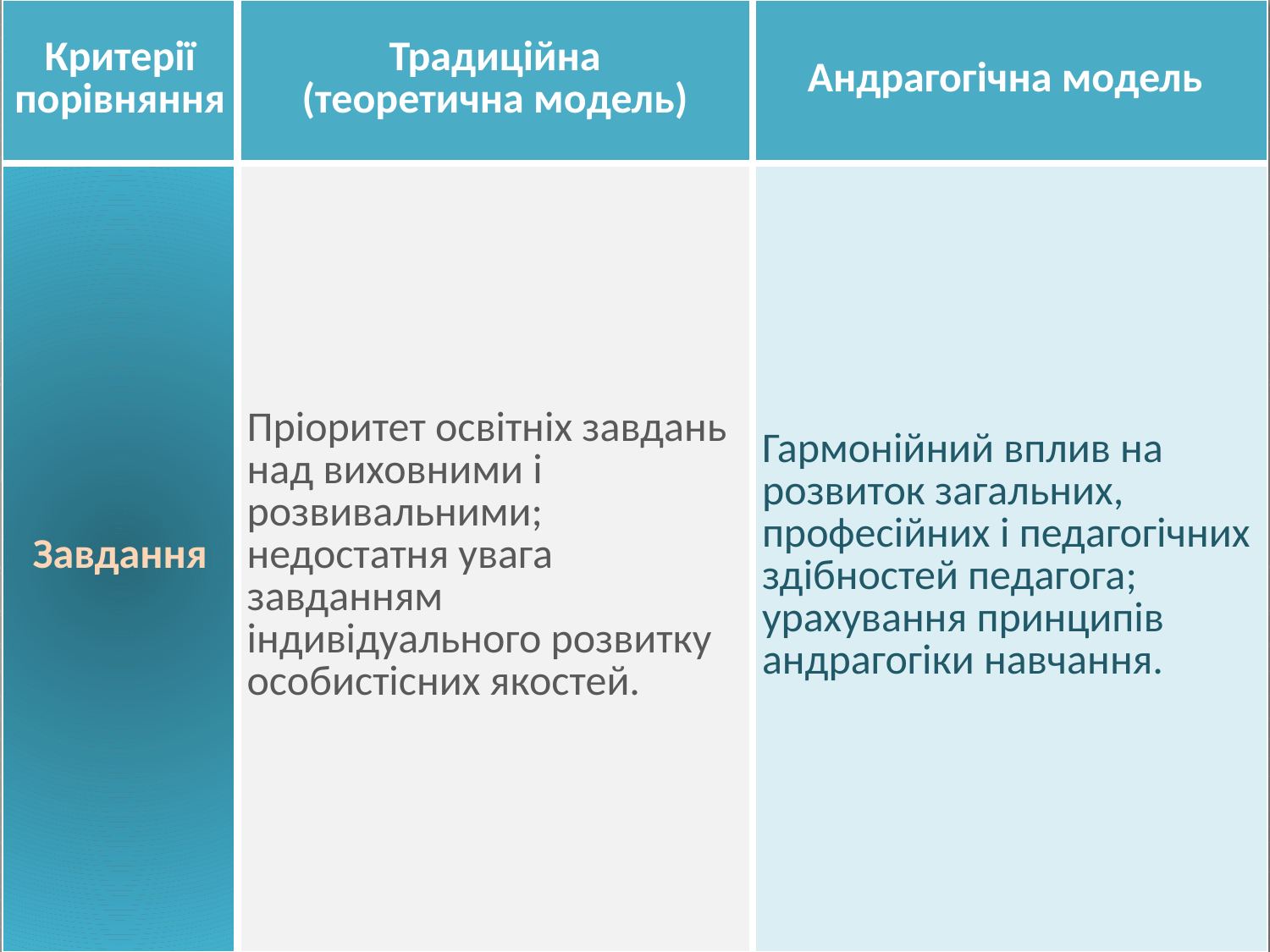

| Критерії порівняння | Традиційна (теоретична модель) | Андрагогічна модель |
| --- | --- | --- |
| Завдання | Пріоритет освітніх завдань над виховними і розвивальними; недостатня увага завданням індивідуального розвитку особистісних якостей. | Гармонійний вплив на розвиток загальних, професійних і педагогічних здібностей педагога; урахування принципів андрагогіки навчання. |